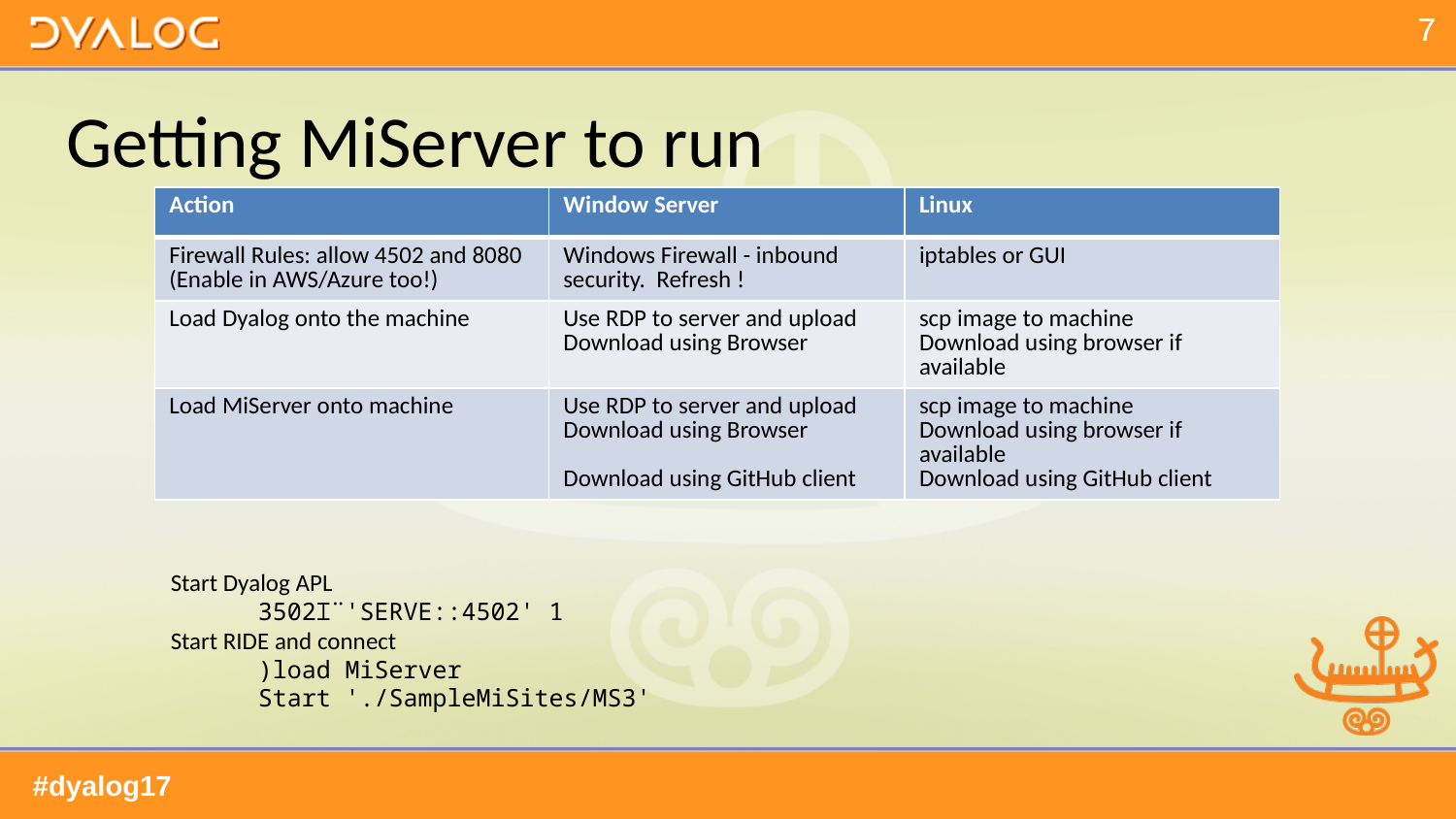

# Getting MiServer to run
| Action | Window Server | Linux |
| --- | --- | --- |
| Firewall Rules: allow 4502 and 8080 (Enable in AWS/Azure too!) | Windows Firewall - inbound security. Refresh ! | iptables or GUI |
| Load Dyalog onto the machine | Use RDP to server and upload Download using Browser | scp image to machine Download using browser if available |
| Load MiServer onto machine | Use RDP to server and upload Download using Browser Download using GitHub client | scp image to machine Download using browser if available Download using GitHub client |
Start Dyalog APL
      3502⌶¨'SERVE::4502' 1
Start RIDE and connect
      )load MiServer
      Start './SampleMiSites/MS3'